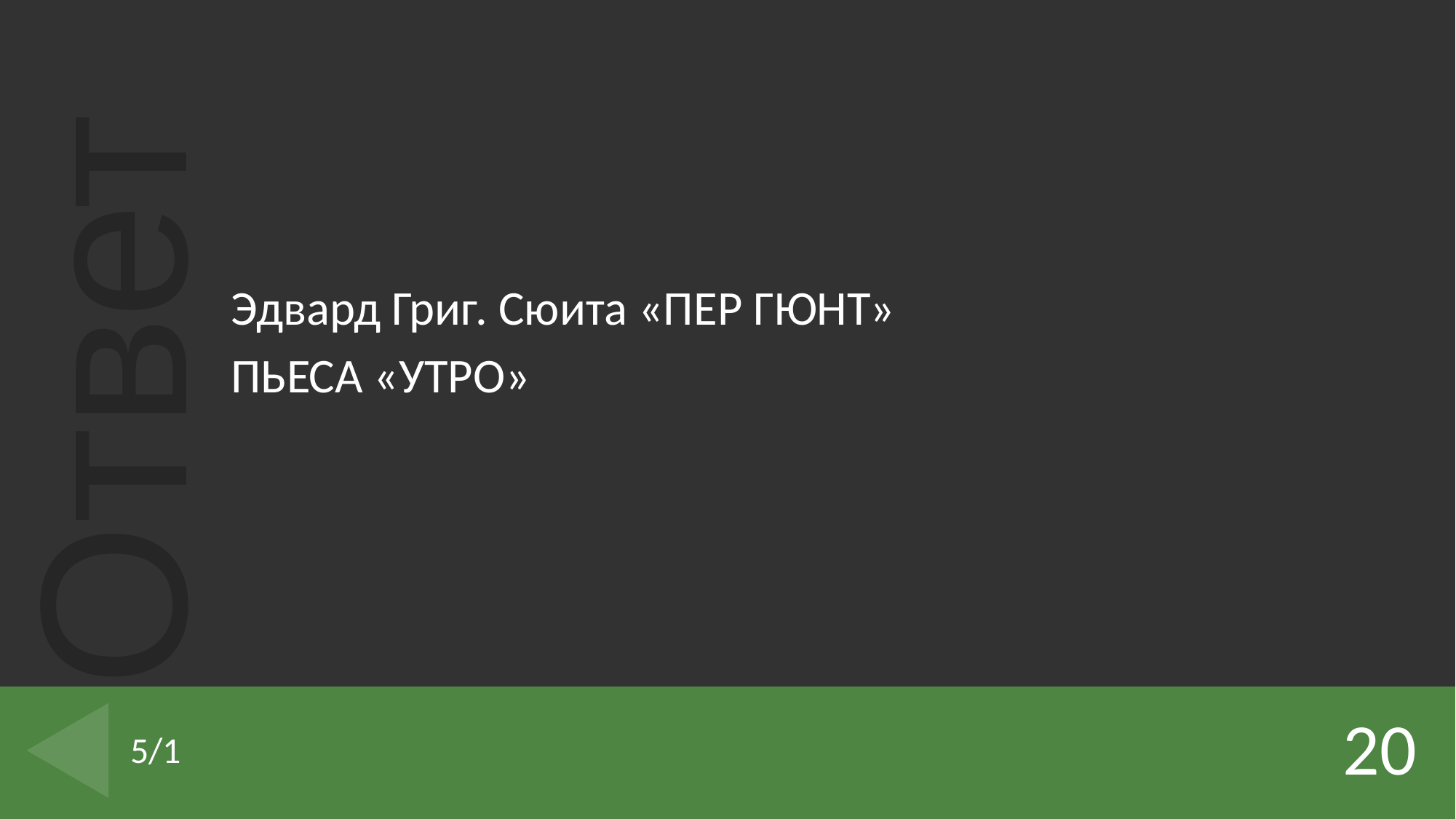

Эдвард Григ. Сюита «ПЕР ГЮНТ»
ПЬЕСА «УТРО»
20
# 5/1